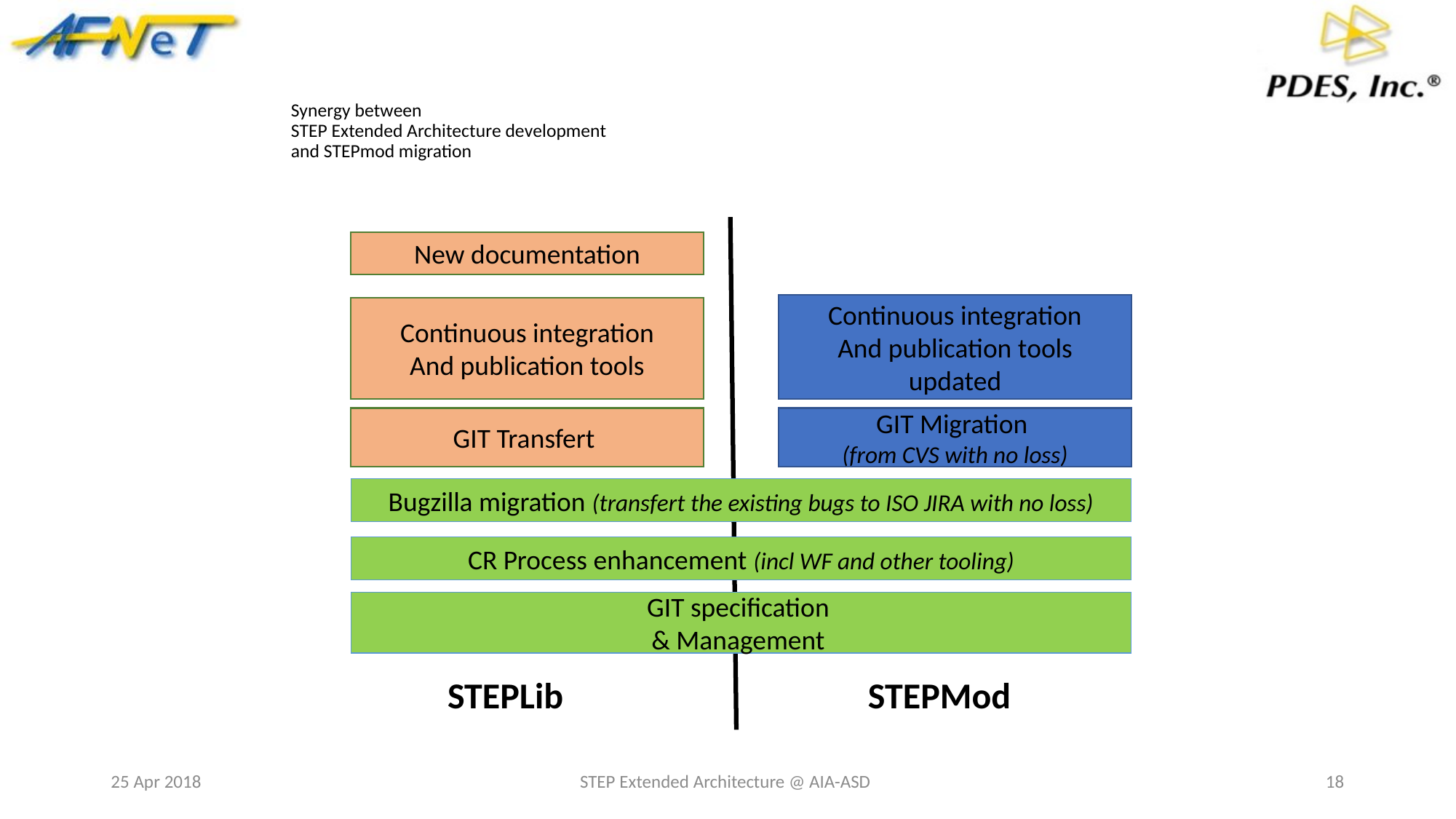

# Synergy between STEP Extended Architecture development and STEPmod migration
New documentation
Continuous integration
And publication tools updated
Continuous integration
And publication tools
GIT Transfert
GIT Migration
(from CVS with no loss)
Bugzilla migration (transfert the existing bugs to ISO JIRA with no loss)
CR Process enhancement (incl WF and other tooling)
GIT specification
& Management
STEPLib
STEPMod
25 Apr 2018
STEP Extended Architecture @ AIA-ASD
18